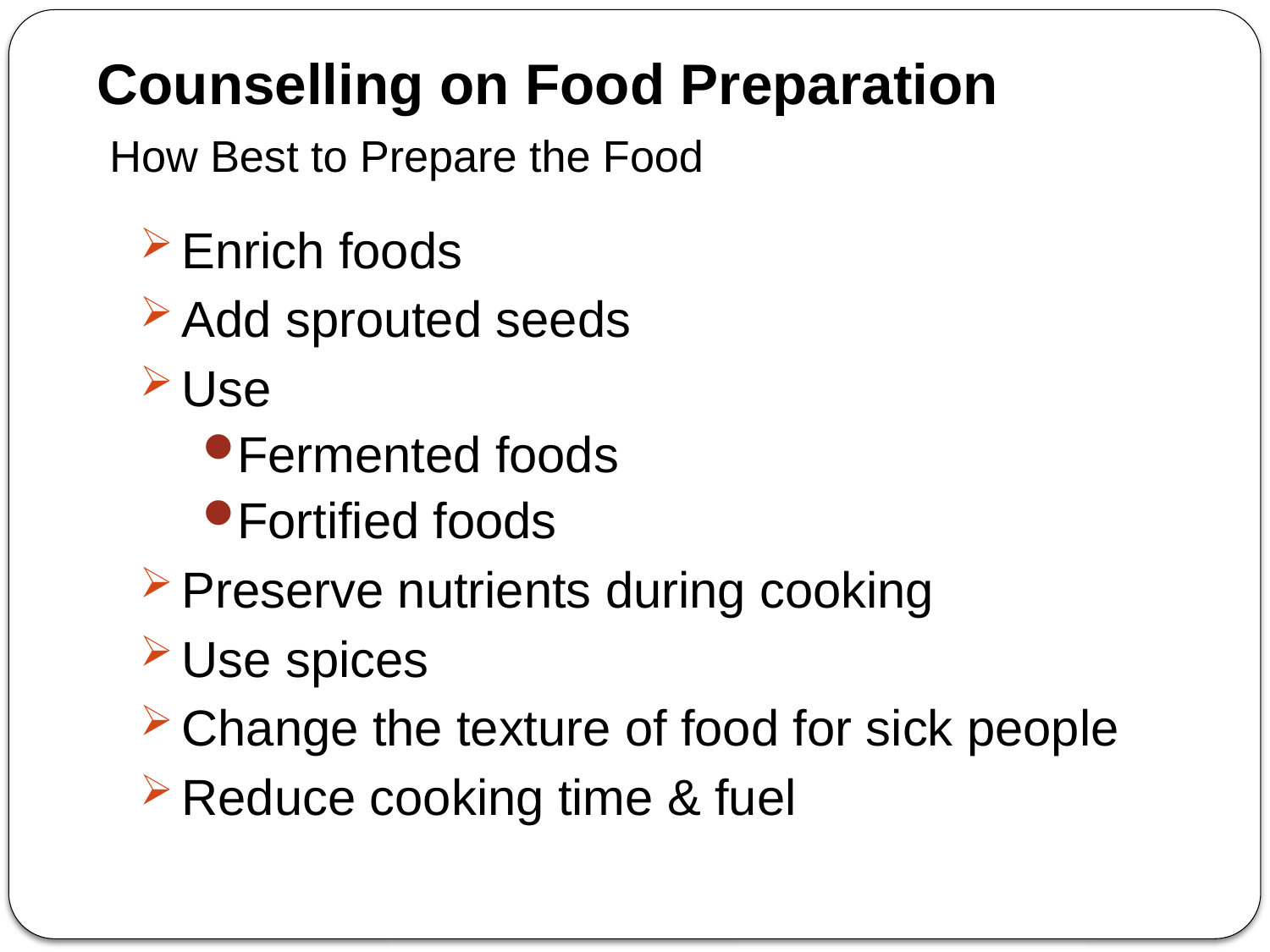

# Counselling on Food Preparation How Best to Prepare the Food
Enrich foods
Add sprouted seeds
Use
Fermented foods
Fortified foods
Preserve nutrients during cooking
Use spices
Change the texture of food for sick people
Reduce cooking time & fuel